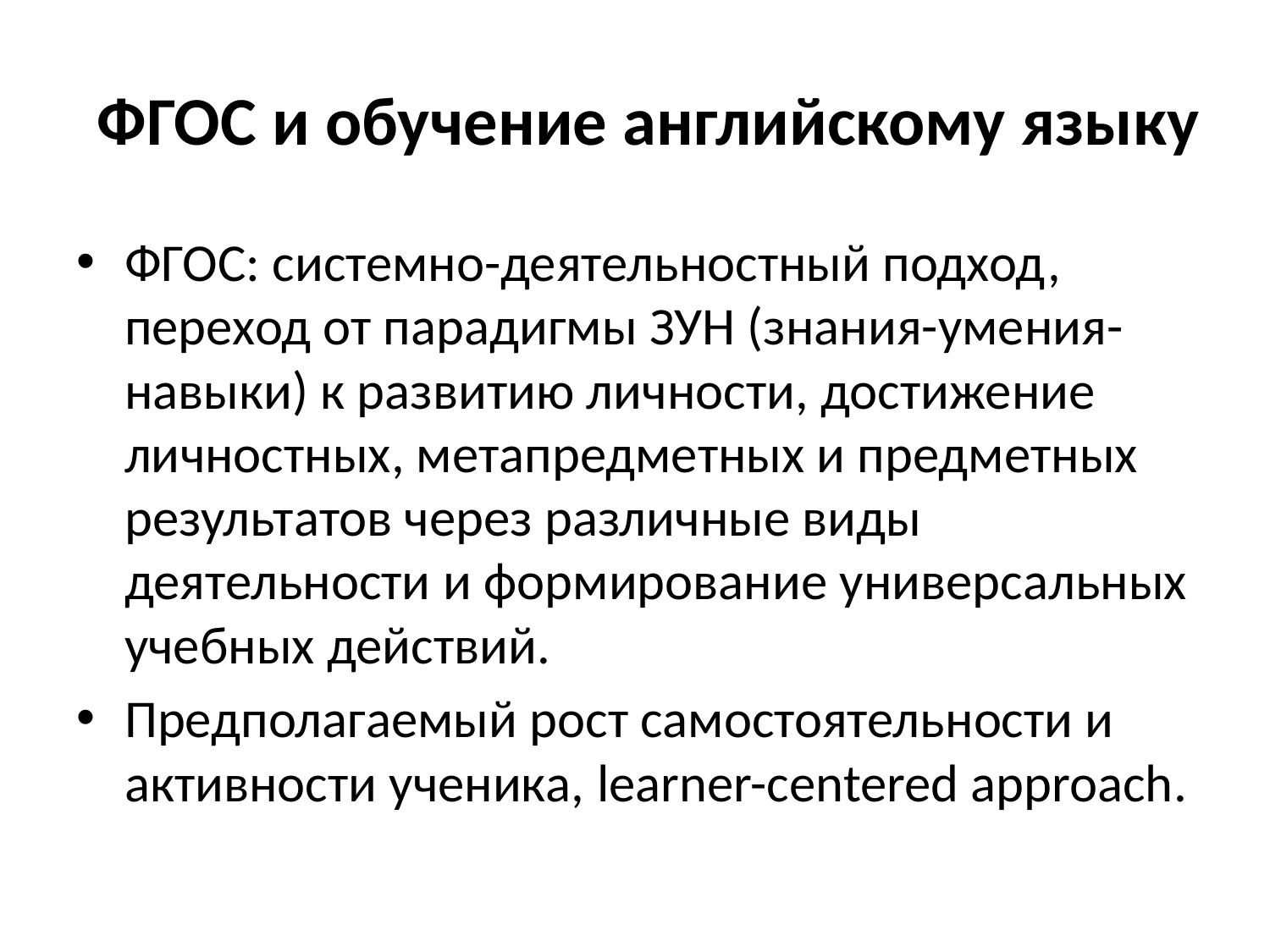

# ФГОС и обучение английскому языку
ФГОС: системно-деятельностный подход, переход от парадигмы ЗУН (знания-умения-навыки) к развитию личности, достижение личностных, метапредметных и предметных результатов через различные виды деятельности и формирование универсальных учебных действий.
Предполагаемый рост самостоятельности и активности ученика, learner-centered approach.